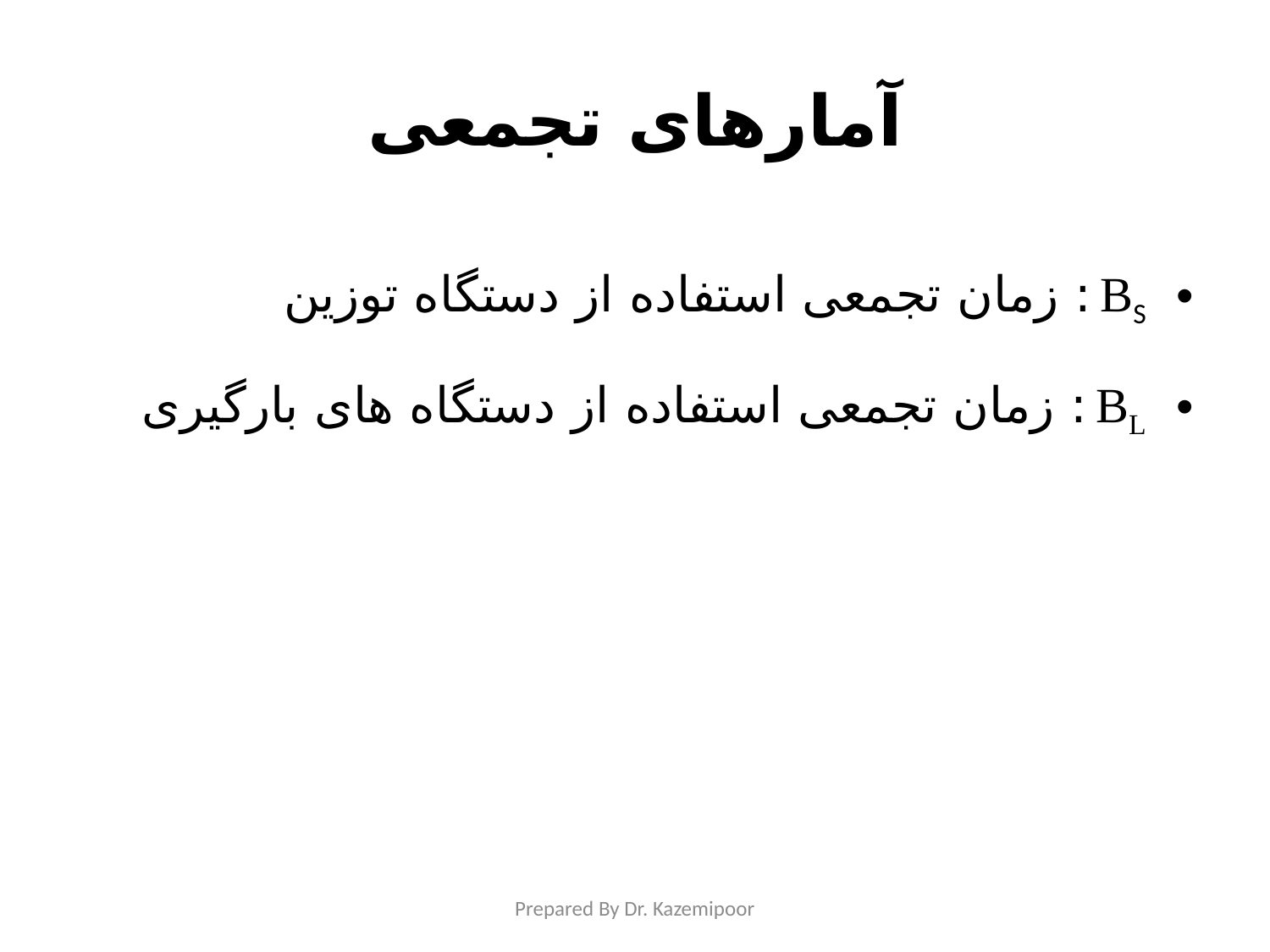

# آمارهای تجمعی
BS : زمان تجمعی استفاده از دستگاه توزین
BL : زمان تجمعی استفاده از دستگاه های بارگیری
Prepared By Dr. Kazemipoor